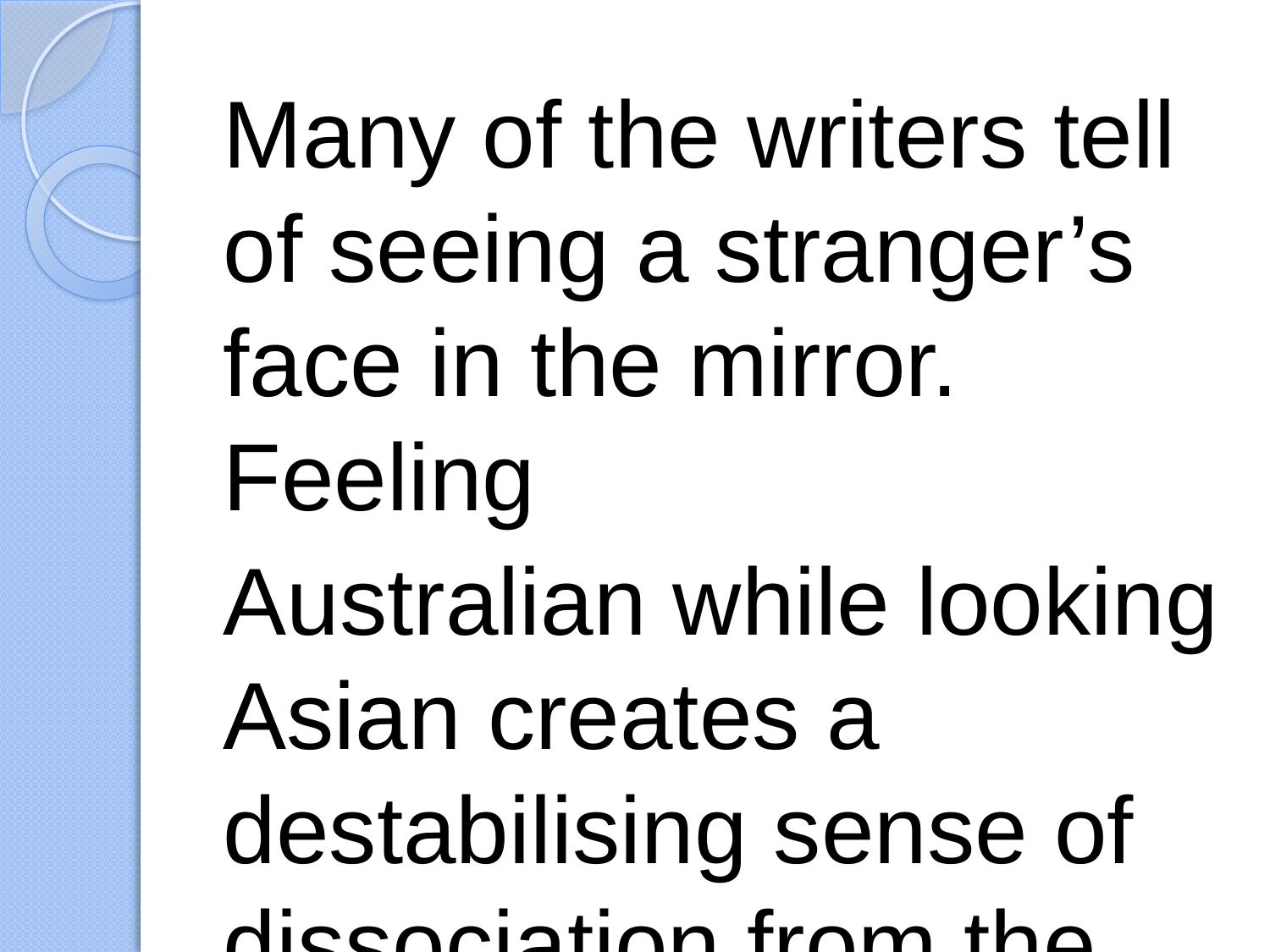

#
Many of the writers tell of seeing a stranger’s face in the mirror. Feeling
Australian while looking Asian creates a destabilising sense of dissociation from the self.